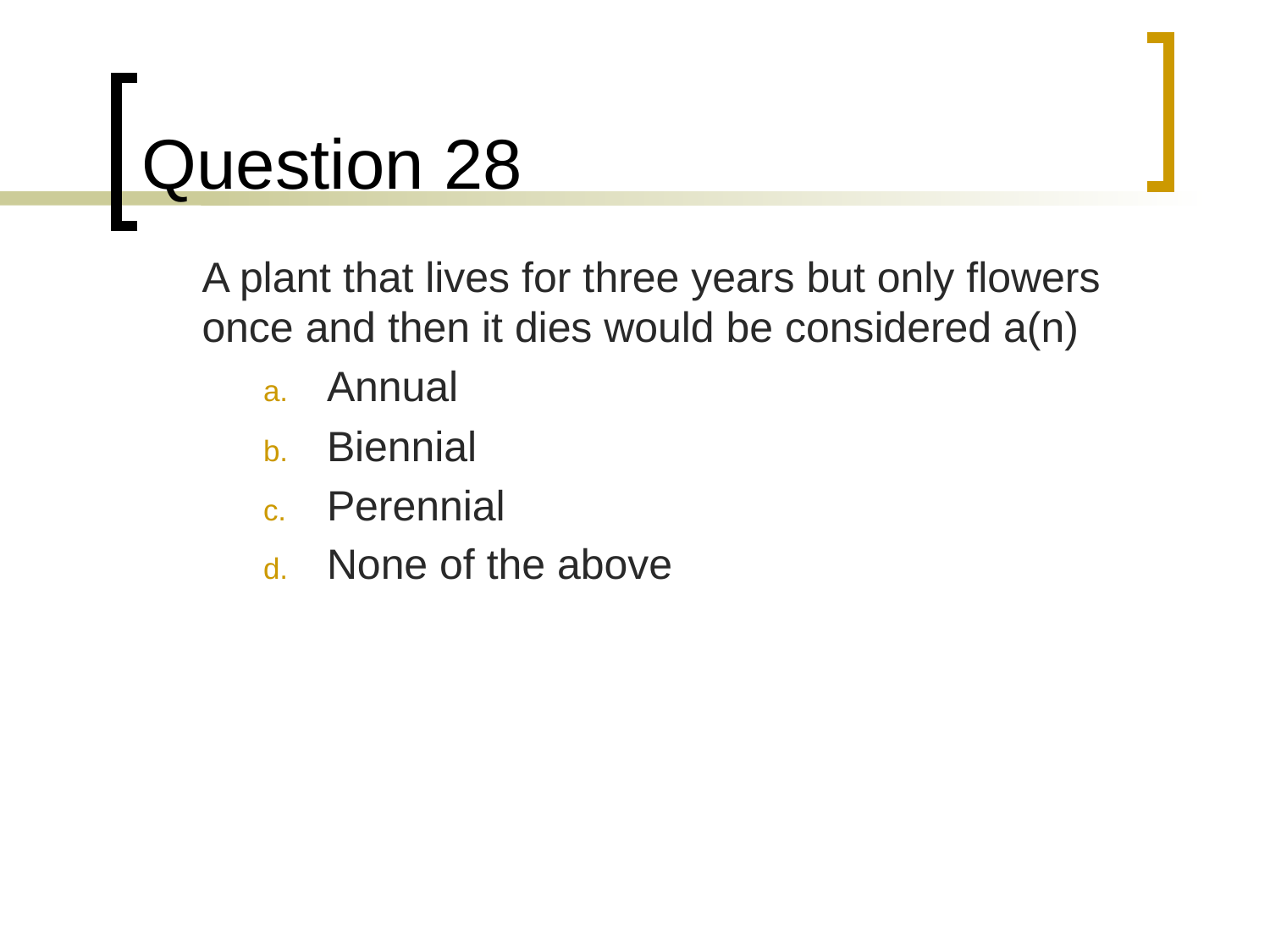

# Question 28
	A plant that lives for three years but only flowers once and then it dies would be considered a(n)
Annual
Biennial
Perennial
None of the above